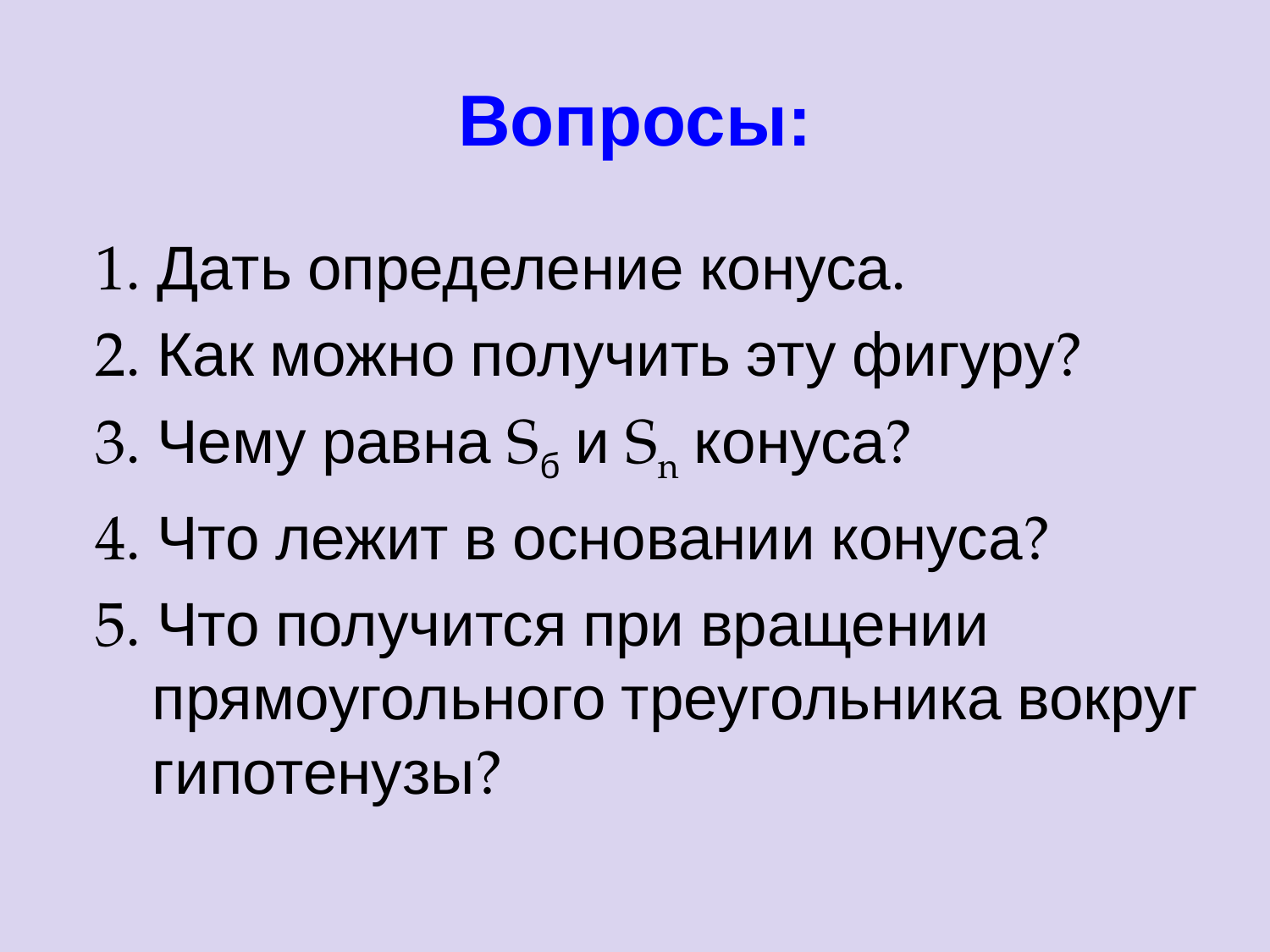

# Вопросы:
1. Дать определение конуса.
2. Как можно получить эту фигуру?
3. Чему равна Sб и Sn конуса?
4. Что лежит в основании конуса?
5. Что получится при вращении прямоугольного треугольника вокруг гипотенузы?